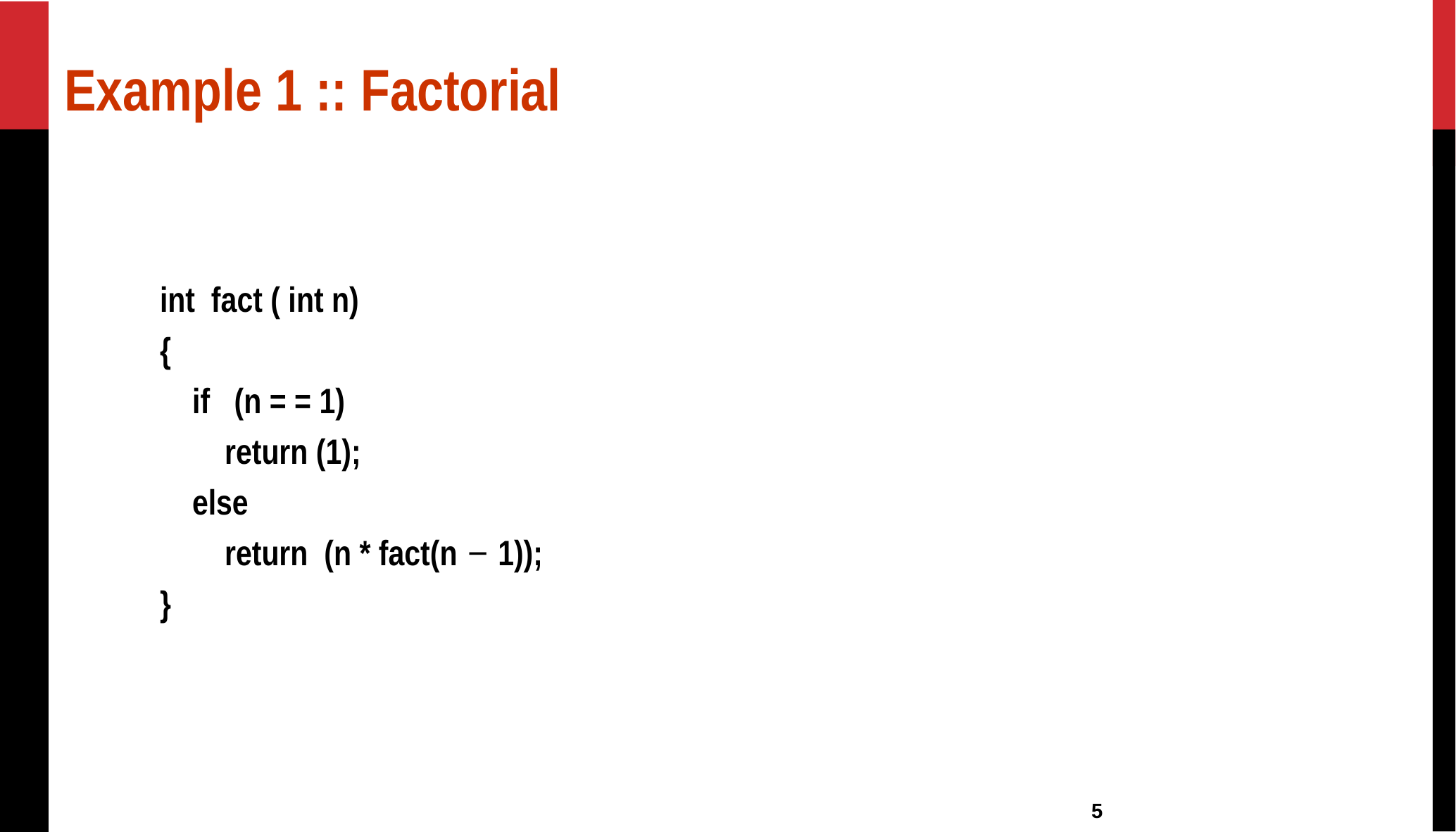

# Example 1 :: Factorial
int  fact ( int n)
{
    if   (n = = 1)
        return (1);
    else
        return  (n * fact(n − 1));
}
5